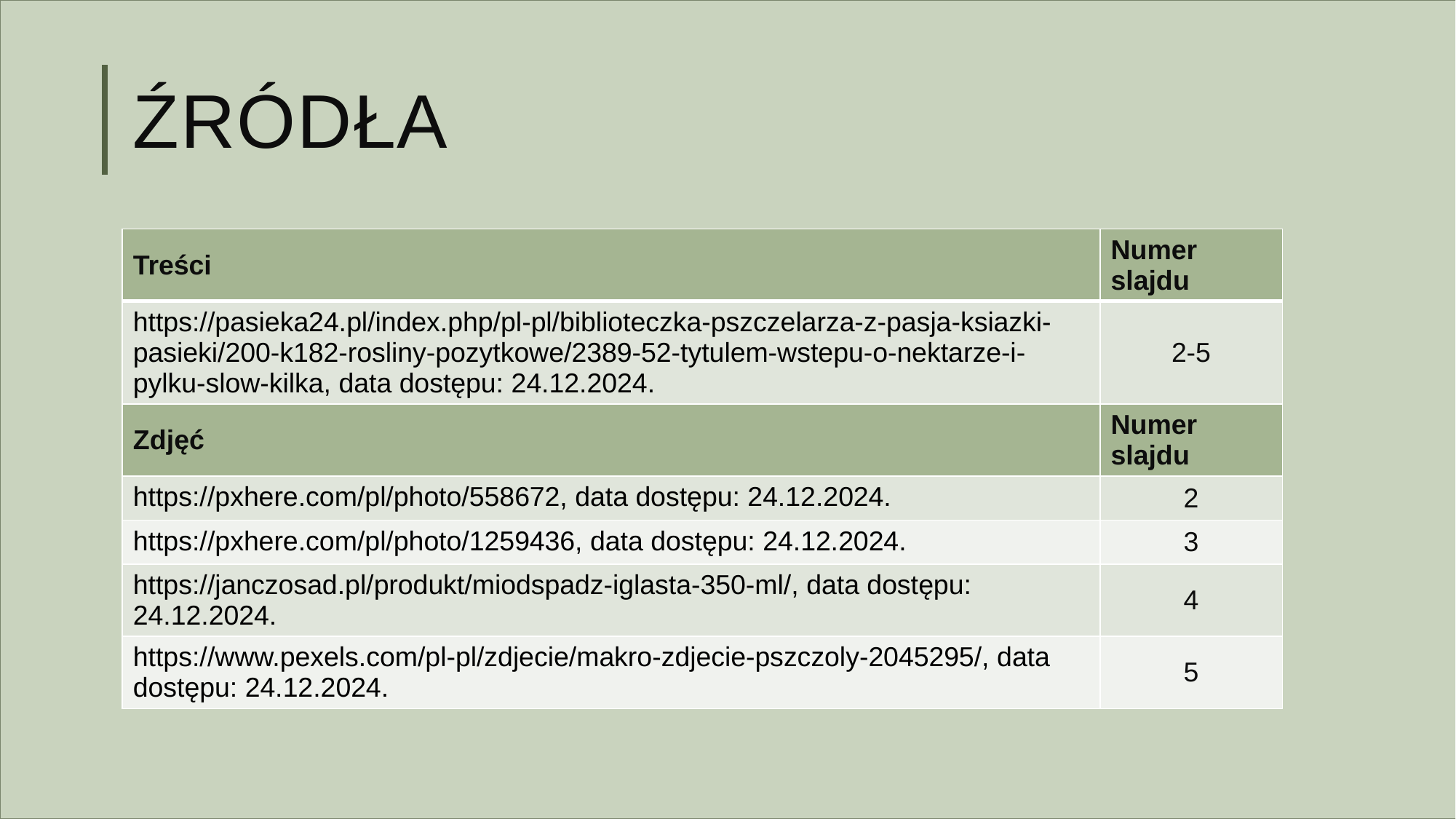

# Źródła
| Treści | Numer slajdu |
| --- | --- |
| https://pasieka24.pl/index.php/pl-pl/biblioteczka-pszczelarza-z-pasja-ksiazki-pasieki/200-k182-rosliny-pozytkowe/2389-52-tytulem-wstepu-o-nektarze-i-pylku-slow-kilka, data dostępu: 24.12.2024. | 2-5 |
| Zdjęć | Numer slajdu |
| https://pxhere.com/pl/photo/558672, data dostępu: 24.12.2024. | 2 |
| https://pxhere.com/pl/photo/1259436, data dostępu: 24.12.2024. | 3 |
| https://janczosad.pl/produkt/miodspadz-iglasta-350-ml/, data dostępu: 24.12.2024. | 4 |
| https://www.pexels.com/pl-pl/zdjecie/makro-zdjecie-pszczoly-2045295/, data dostępu: 24.12.2024. | 5 |